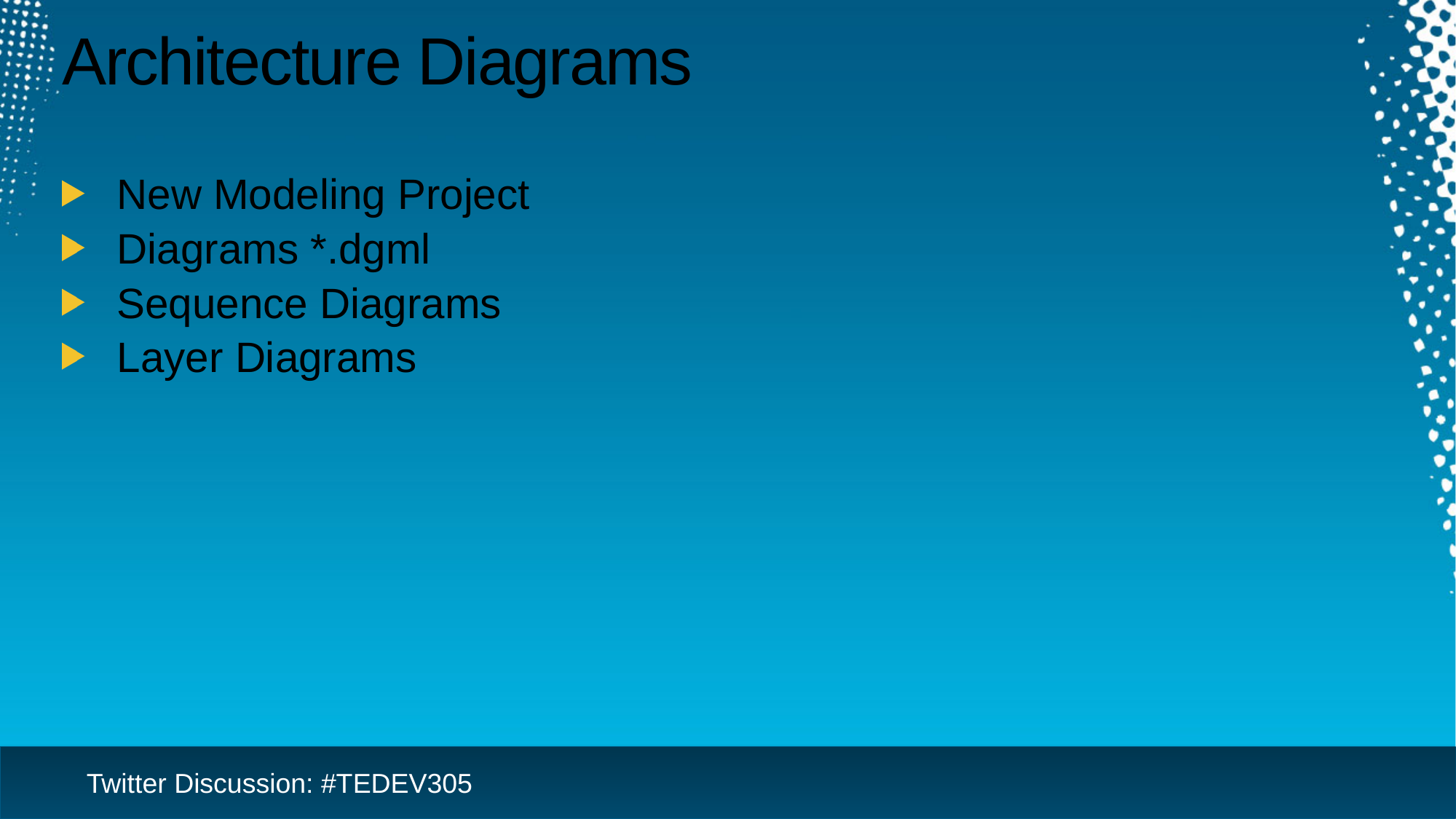

# Architecture Diagrams
New Modeling Project
Diagrams *.dgml
Sequence Diagrams
Layer Diagrams

Twitter Discussion: #TEDEV305